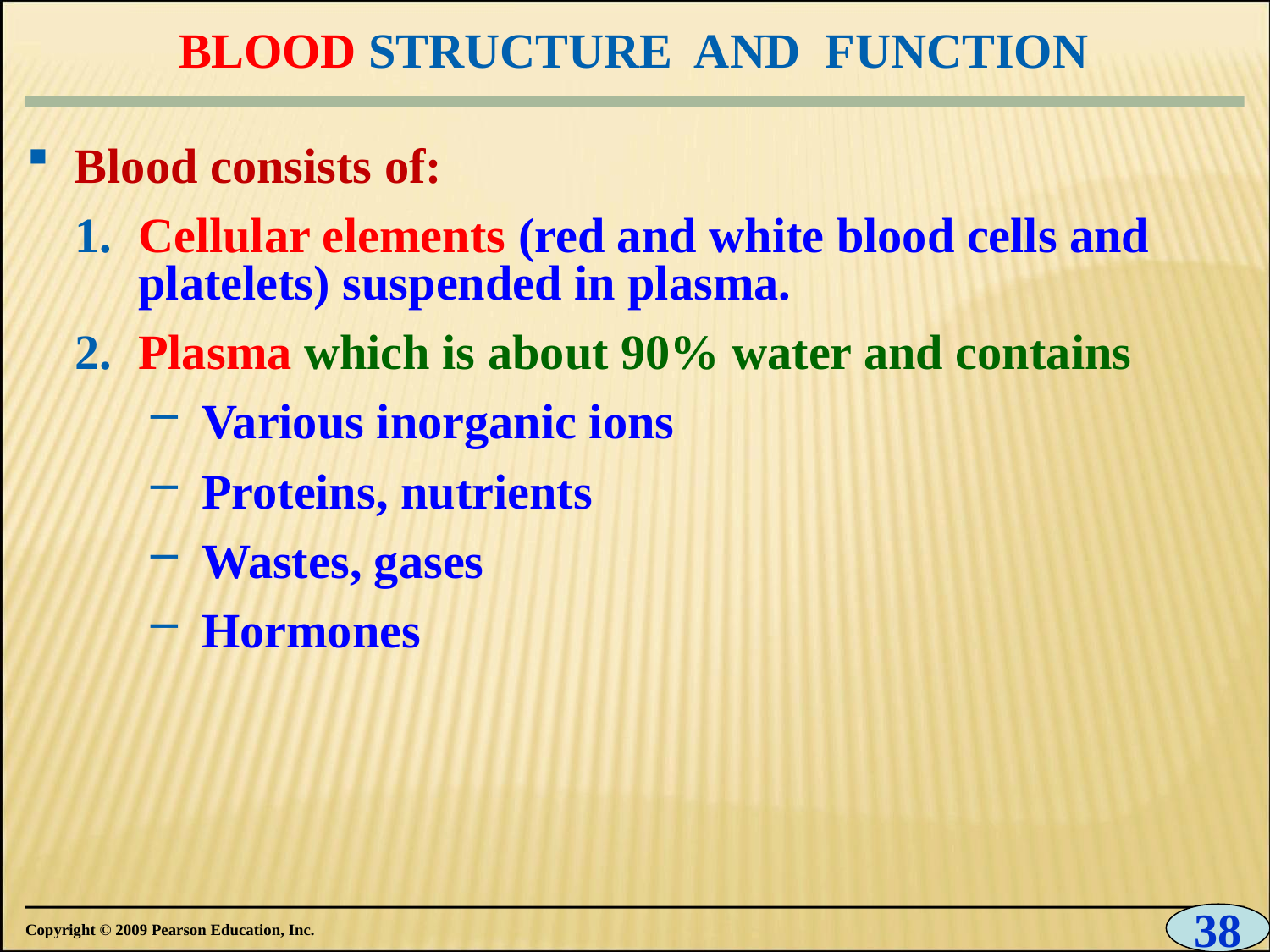

# BLOOD STRUCTURE  AND  FUNCTION
0

Blood consists of:
Cellular elements (red and white blood cells and platelets) suspended in plasma.
Plasma which is about 90% water and contains
Various inorganic ions
Proteins, nutrients
Wastes, gases
Hormones

38

Copyright © 2009 Pearson Education, Inc.